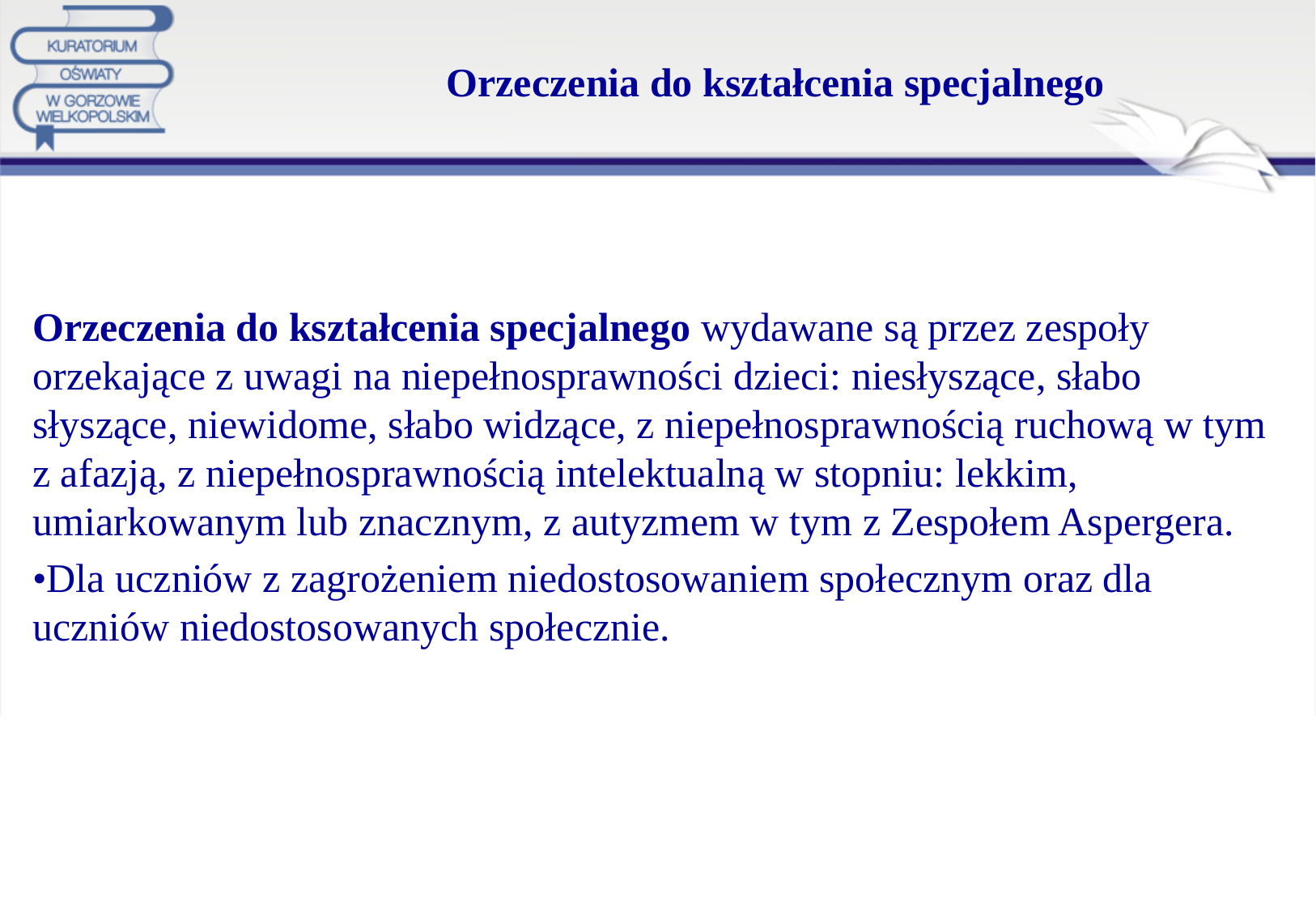

# Orzeczenia do kształcenia specjalnego

Orzeczenia do kształcenia specjalnego wydawane są przez zespoły orzekające z uwagi na niepełnosprawności dzieci: niesłyszące, słabo słyszące, niewidome, słabo widzące, z niepełnosprawnością ruchową w tym z afazją, z niepełnosprawnością intelektualną w stopniu: lekkim, umiarkowanym lub znacznym, z autyzmem w tym z Zespołem Aspergera.
•Dla uczniów z zagrożeniem niedostosowaniem społecznym oraz dla uczniów niedostosowanych społecznie.